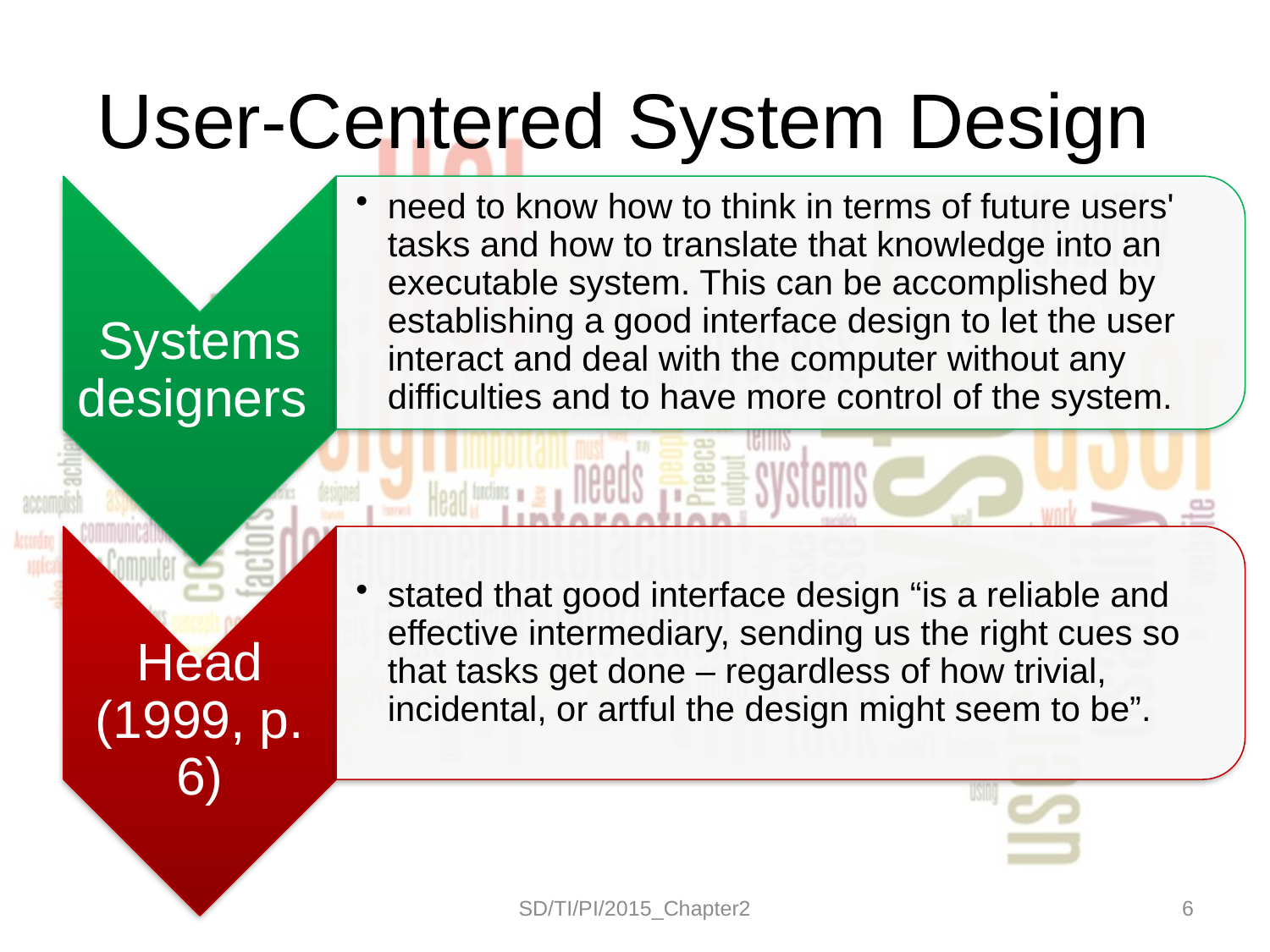

# User-Centered System Design
Systems designers
need to know how to think in terms of future users' tasks and how to translate that knowledge into an executable system. This can be accomplished by establishing a good interface design to let the user interact and deal with the computer without any difficulties and to have more control of the system.
Head (1999, p. 6)
stated that good interface design “is a reliable and effective intermediary, sending us the right cues so that tasks get done – regardless of how trivial, incidental, or artful the design might seem to be”.
SD/TI/PI/2015_Chapter2
6